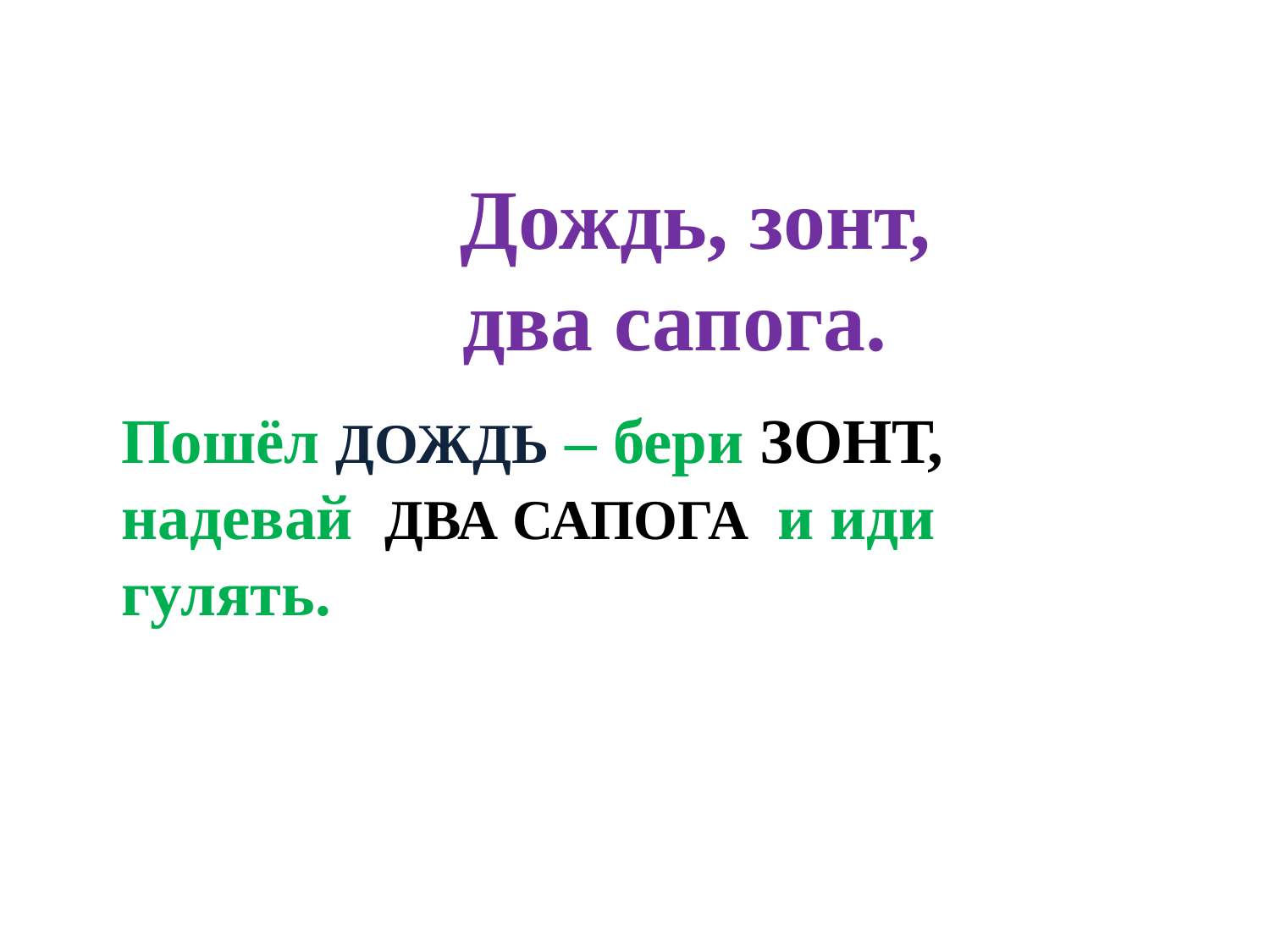

Дождь, зонт,
  два сапога.

Пошёл ДОЖДЬ – бери ЗОНТ,
надевай  ДВА САПОГА  и иди
гулять.